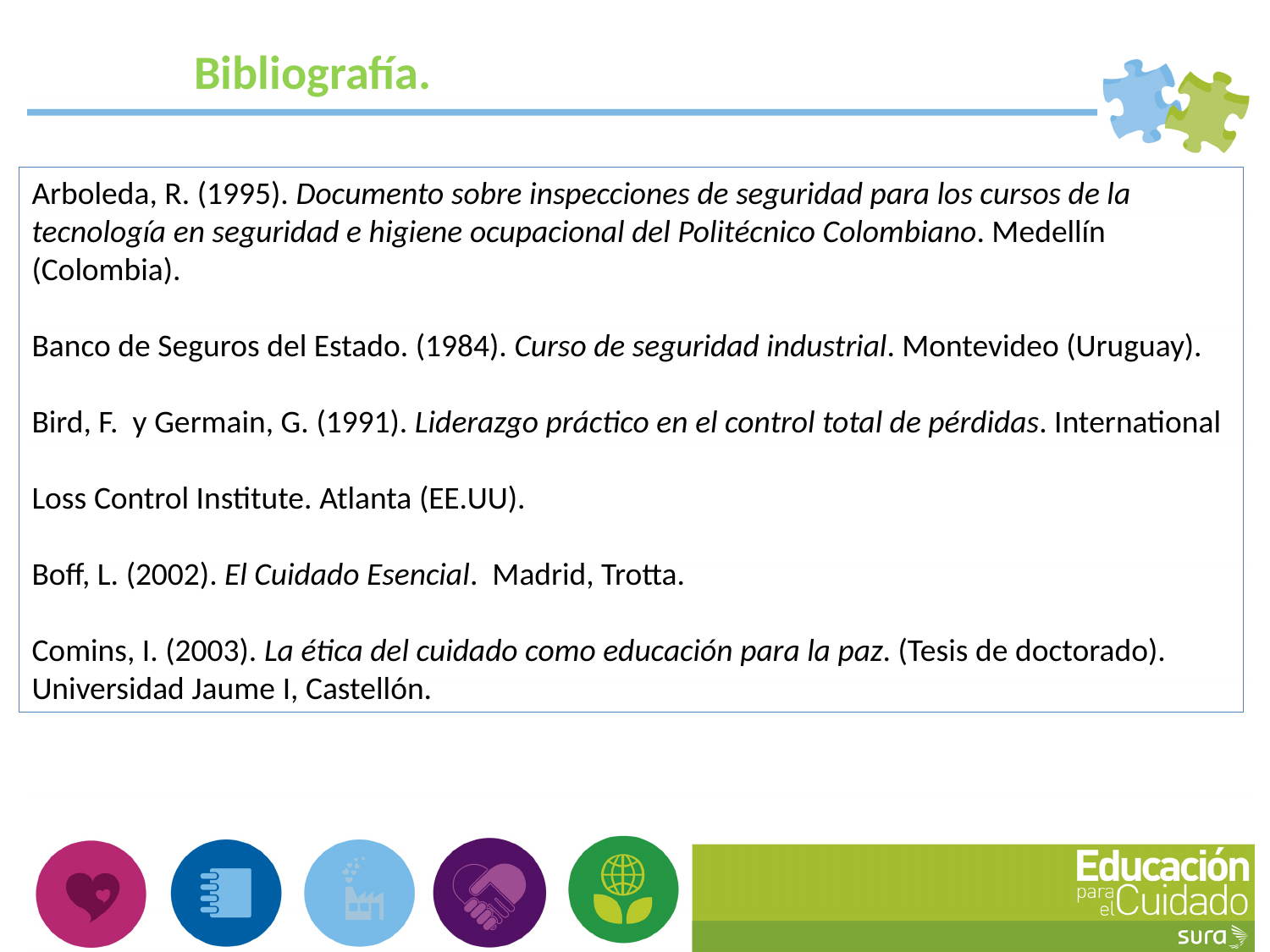

Bibliografía.

Arboleda, R. (1995). Documento sobre inspecciones de seguridad para los cursos de la tecnología en seguridad e higiene ocupacional del Politécnico Colombiano. Medellín (Colombia).

Banco de Seguros del Estado. (1984). Curso de seguridad industrial. Montevideo (Uruguay).

Bird, F.  y Germain, G. (1991). Liderazgo práctico en el control total de pérdidas. International

Loss Control Institute. Atlanta (EE.UU).

Boff, L. (2002). El Cuidado Esencial.  Madrid, Trotta.

Comins, I. (2003). La ética del cuidado como educación para la paz. (Tesis de doctorado). Universidad Jaume I, Castellón.